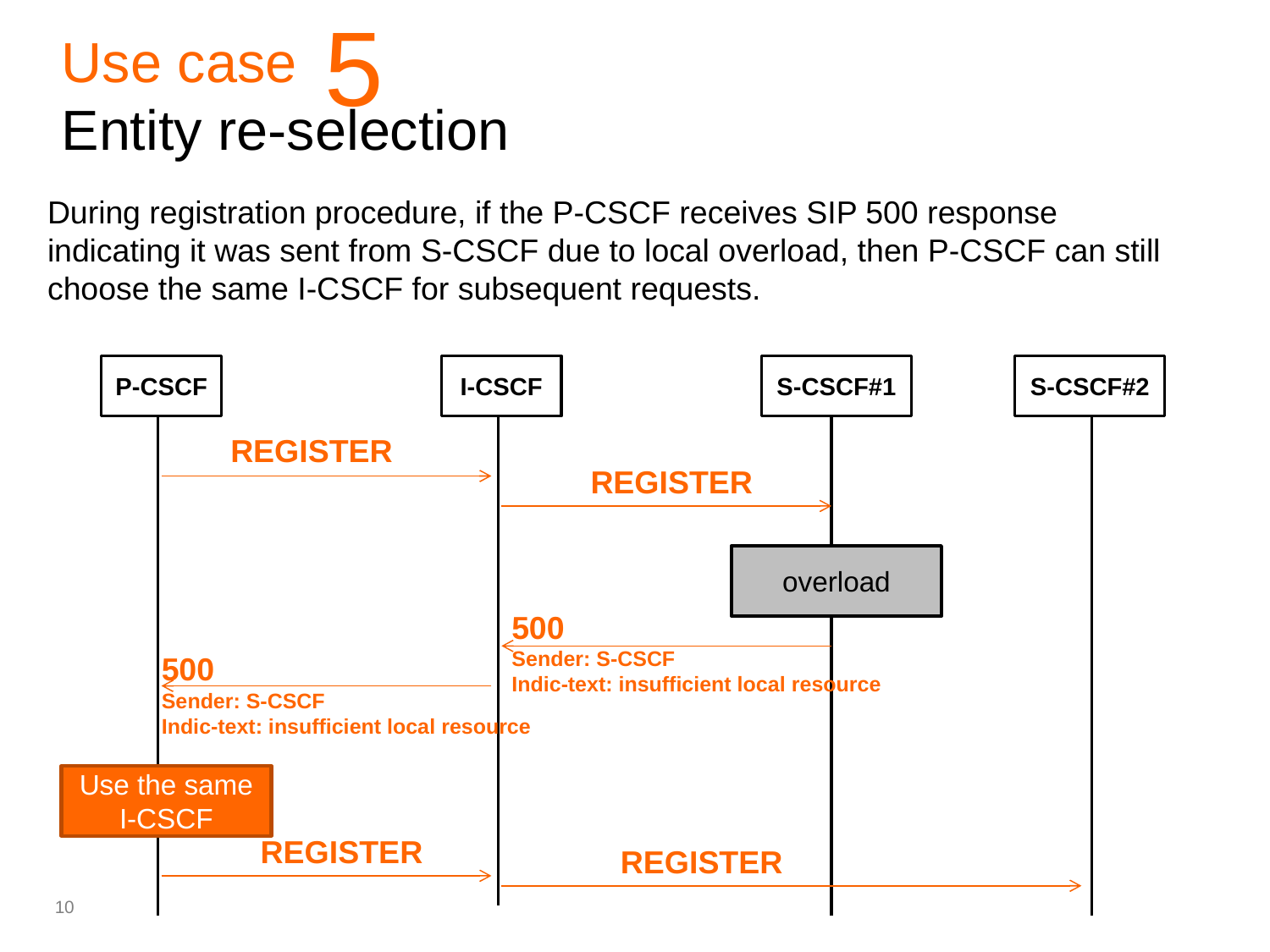

5
# Use case Entity re-selection
During registration procedure, if the P-CSCF receives SIP 500 response indicating it was sent from S-CSCF due to local overload, then P-CSCF can still choose the same I-CSCF for subsequent requests.
P-CSCF
I-CSCF
S-CSCF#1
S-CSCF#2
REGISTER
REGISTER
overload
500
Sender: S-CSCF
Indic-text: insufficient local resource
500
Sender: S-CSCF
Indic-text: insufficient local resource
Use the same I-CSCF
REGISTER
REGISTER